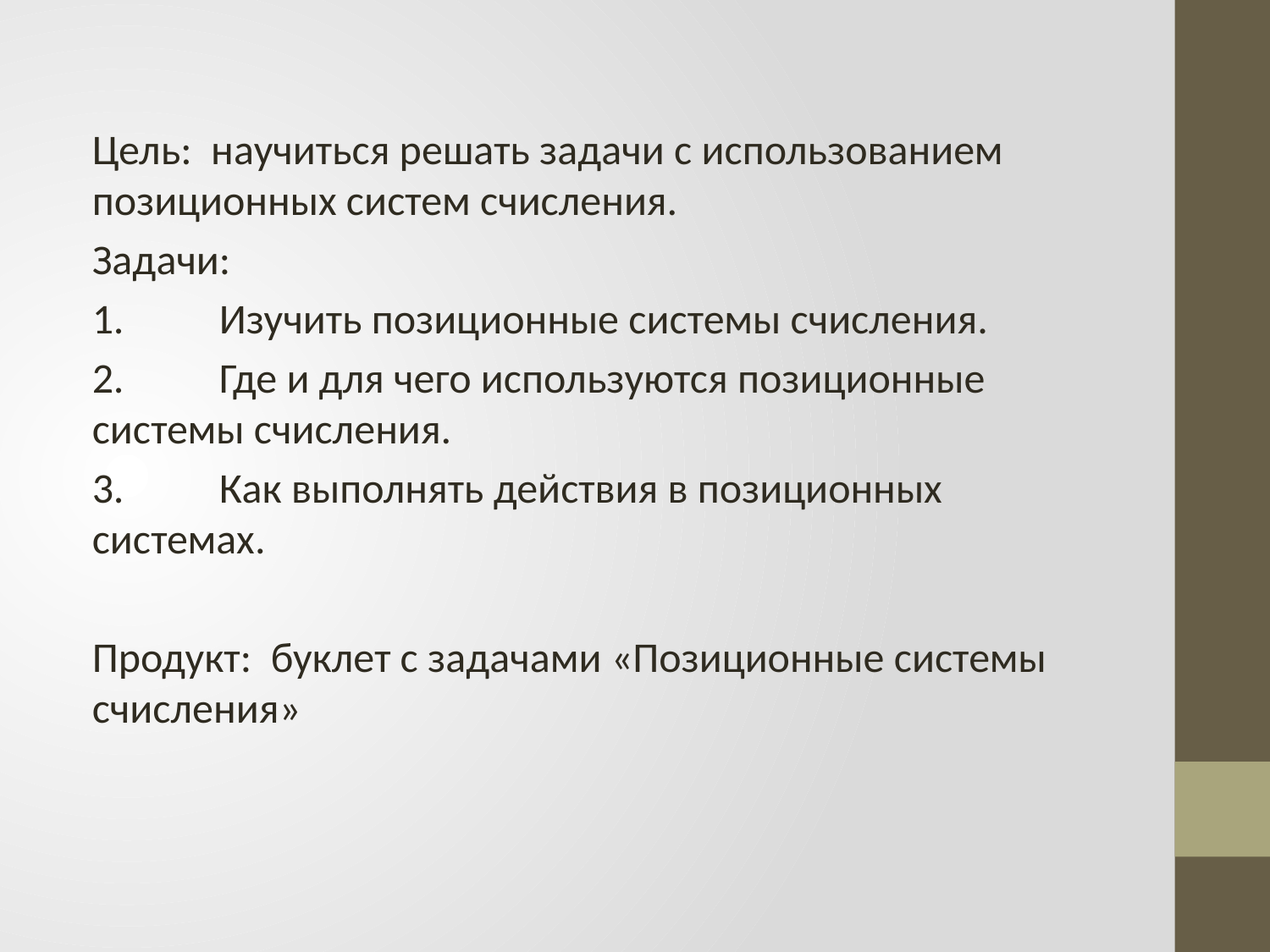

Цель:  научиться решать задачи с использованием позиционных систем счисления.
Задачи:
1.	Изучить позиционные системы счисления.
2.	Где и для чего используются позиционные системы счисления.
3.	Как выполнять действия в позиционных системах.

Продукт:  буклет с задачами «Позиционные системы счисления»